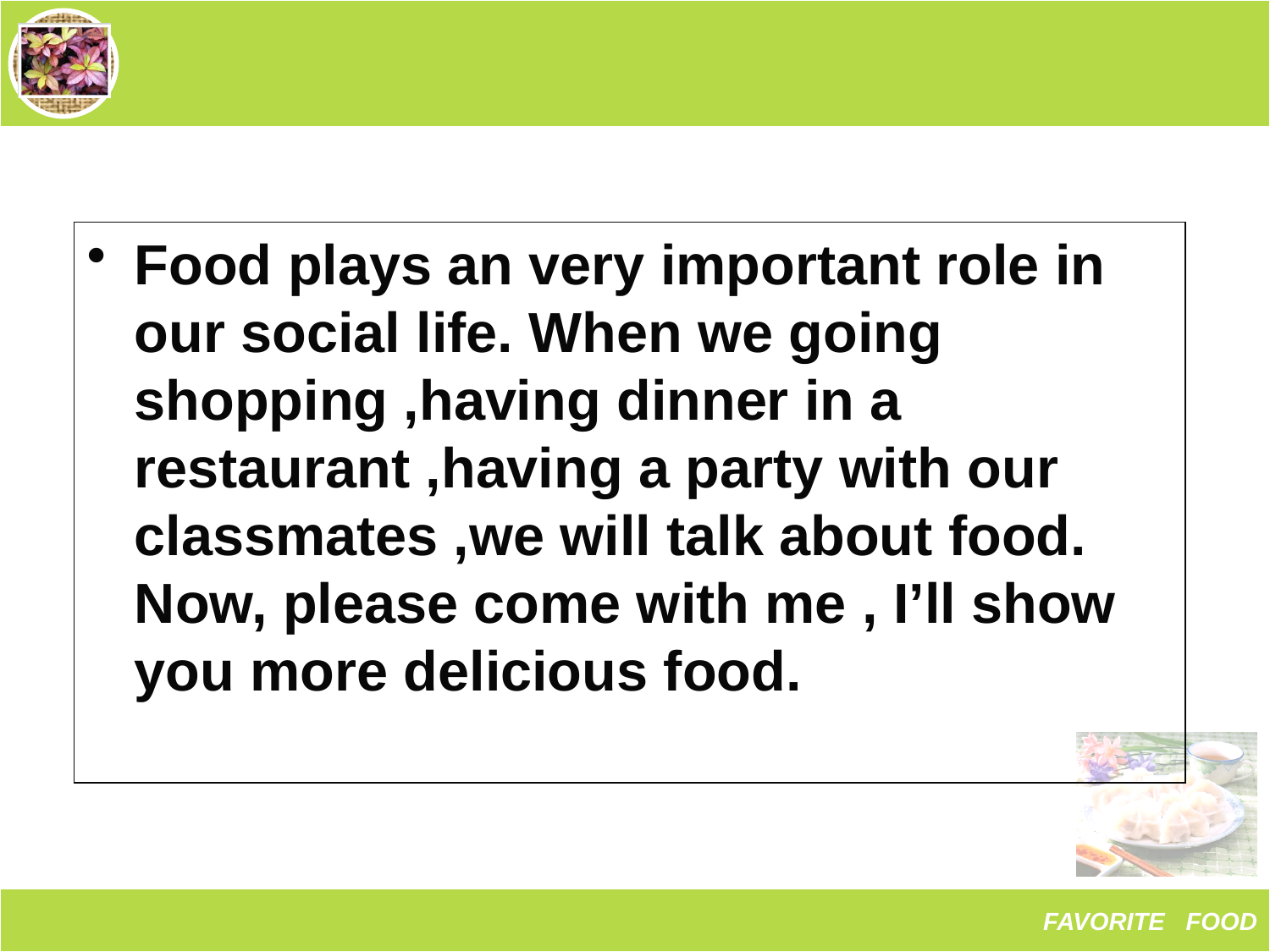

#
Food plays an very important role in our social life. When we going shopping ,having dinner in a restaurant ,having a party with our classmates ,we will talk about food. Now, please come with me , I’ll show you more delicious food.
FAVORITE   FOOD